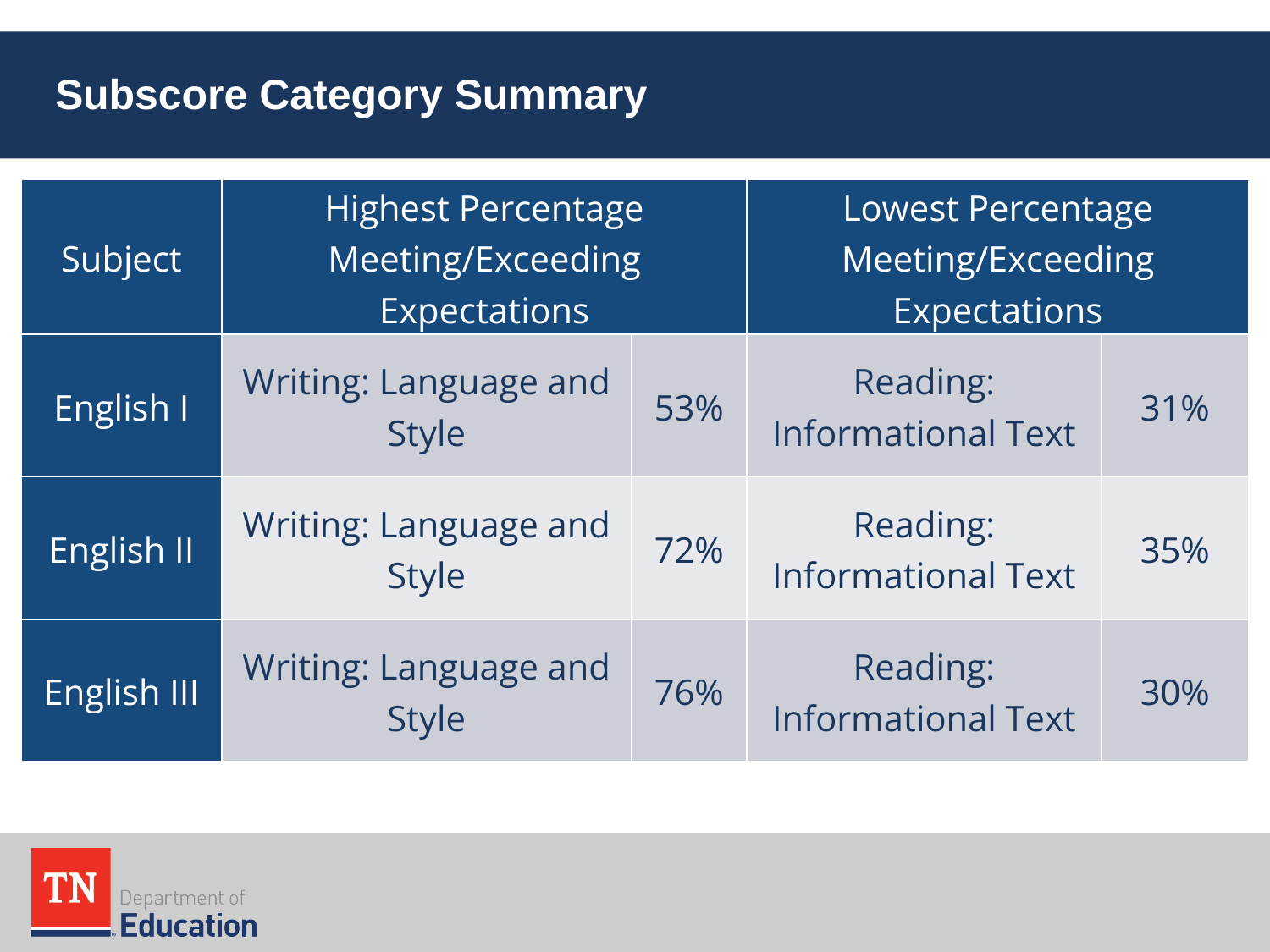

# Subscore Category Summary
| Subject | Highest Percentage Meeting/Exceeding Expectations |  | Lowest Percentage Meeting/Exceeding Expectations |  |
| --- | --- | --- | --- | --- |
| English I | Writing: Language and Style | 53% | Reading: Informational Text | 31% |
| English II | Writing: Language and Style | 72% | Reading: Informational Text | 35% |
| English III | Writing: Language and Style | 76% | Reading: Informational Text | 30% |